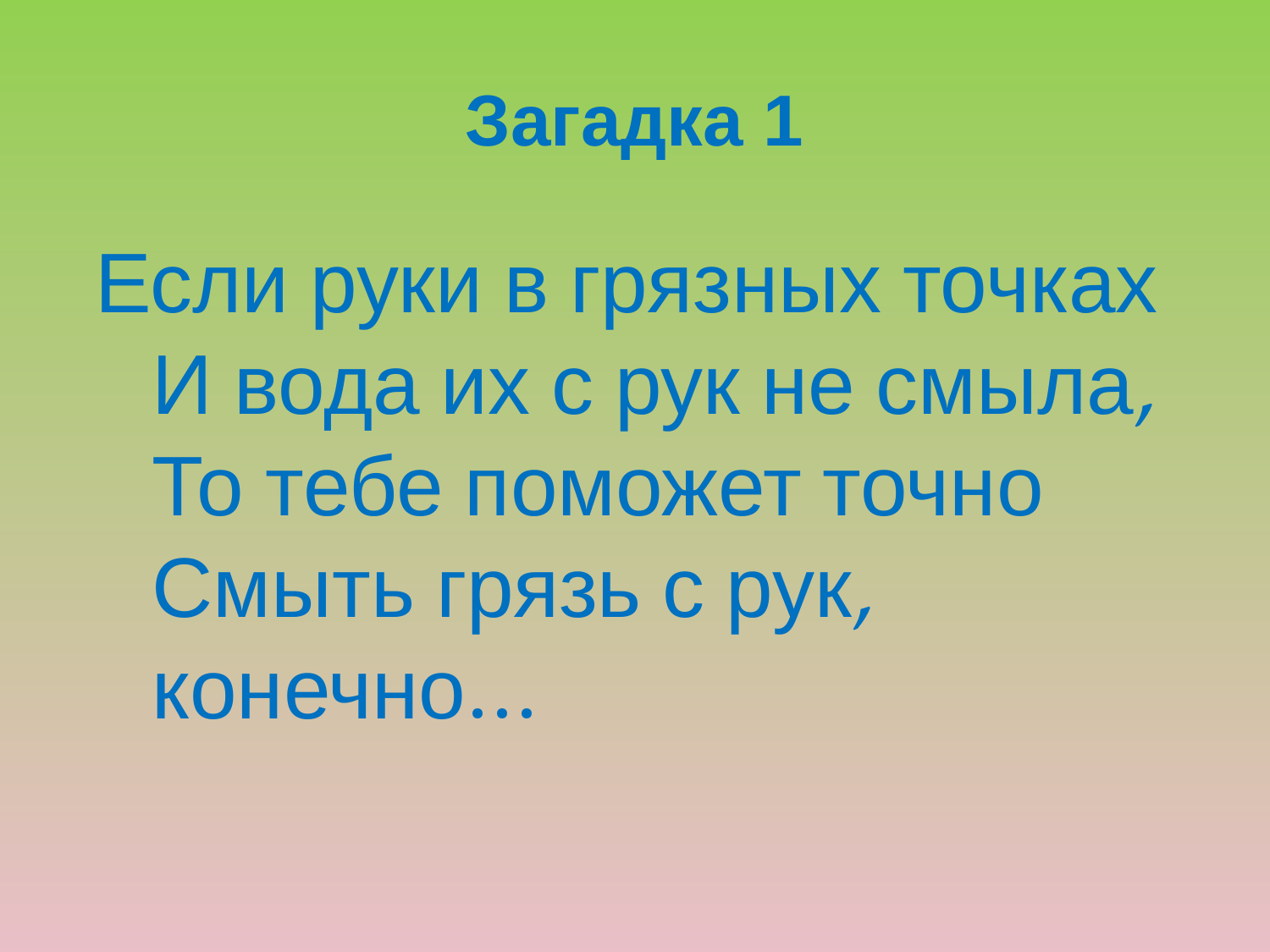

# Загадка 1
Если руки в грязных точках
И вода их с рук не смыла,
То тебе поможет точно
Смыть грязь с рук, конечно…